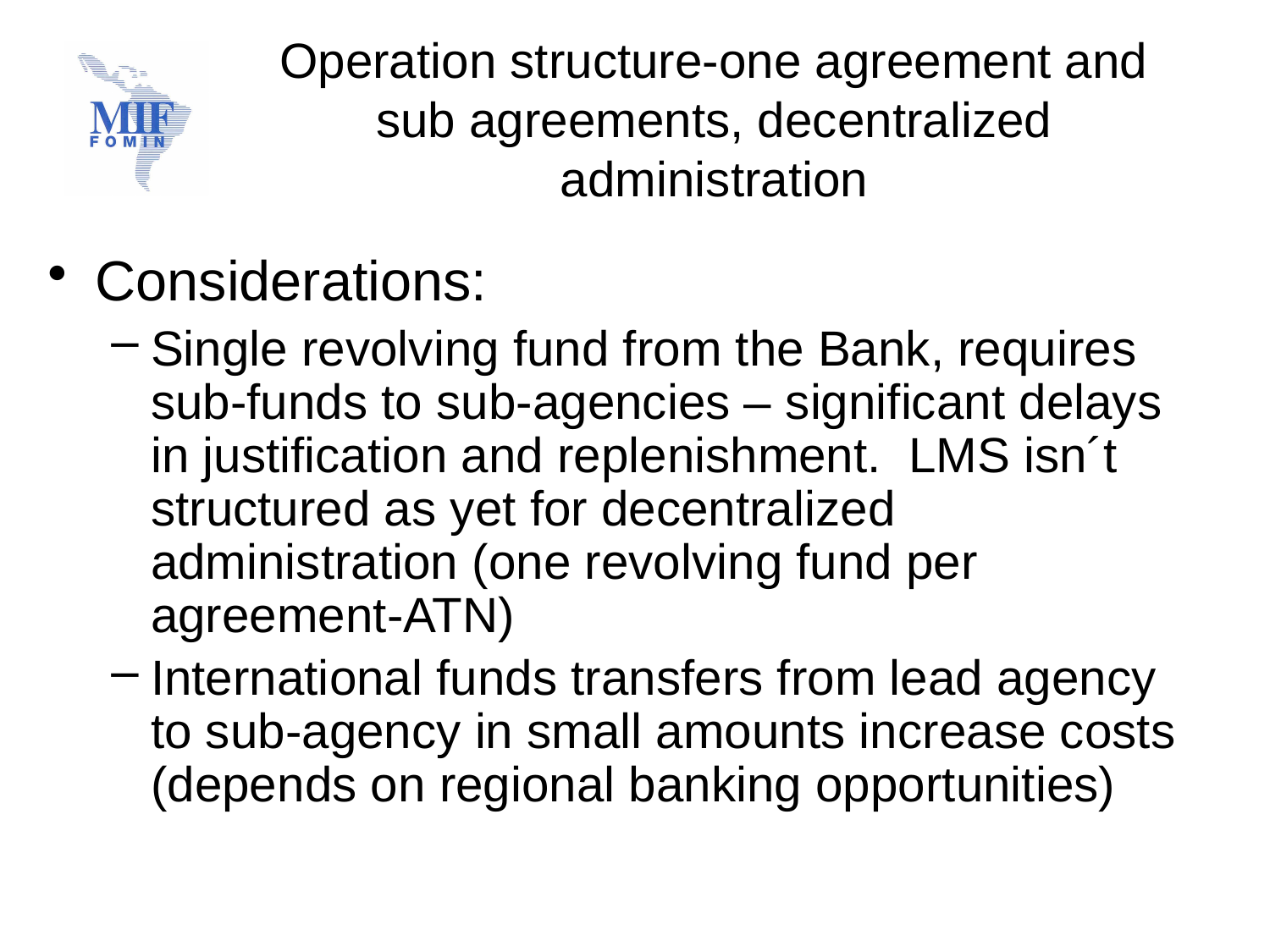

# Operation structure-one agreement and sub agreements, decentralized administration
Considerations:
Single revolving fund from the Bank, requires sub-funds to sub-agencies – significant delays in justification and replenishment.  LMS isn´t structured as yet for decentralized administration (one revolving fund per agreement-ATN)
International funds transfers from lead agency to sub-agency in small amounts increase costs (depends on regional banking opportunities)